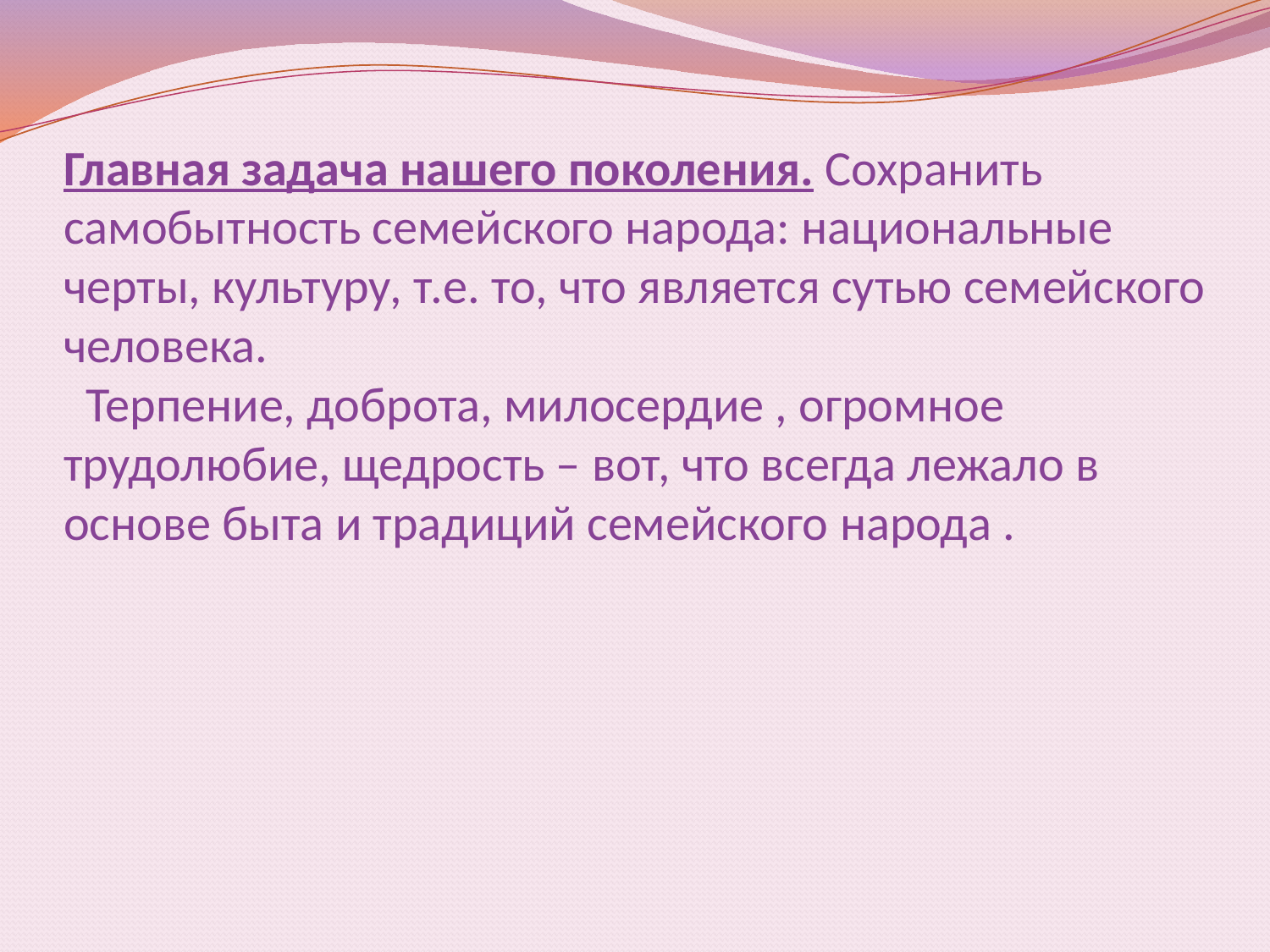

# Главная задача нашего поколения. Сохранить самобытность семейского народа: национальные черты, культуру, т.е. то, что является сутью семейского человека. Терпение, доброта, милосердие , огромное трудолюбие, щедрость – вот, что всегда лежало в основе быта и традиций семейского народа .